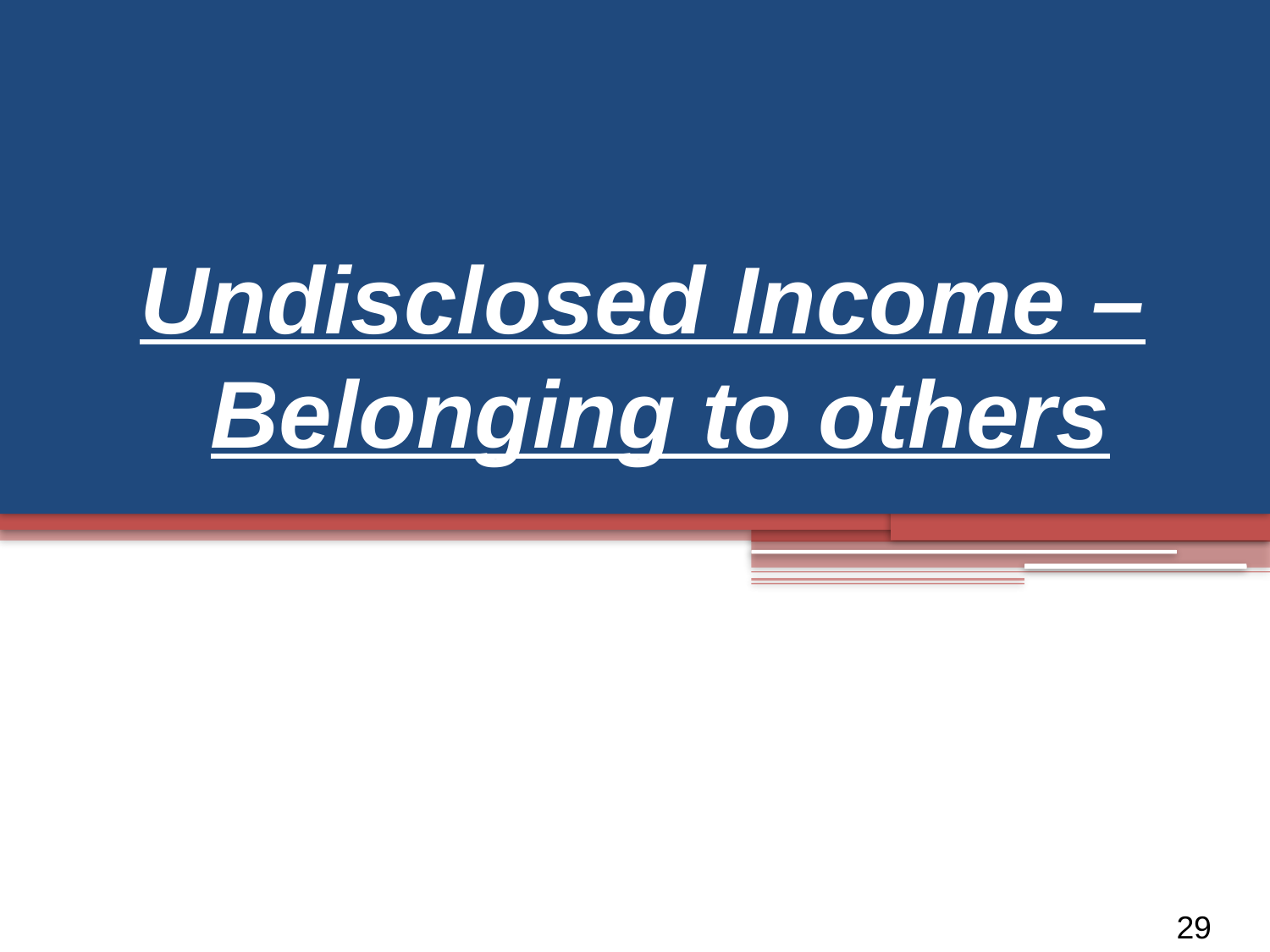

Undisclosed Income – Belonging to others
29